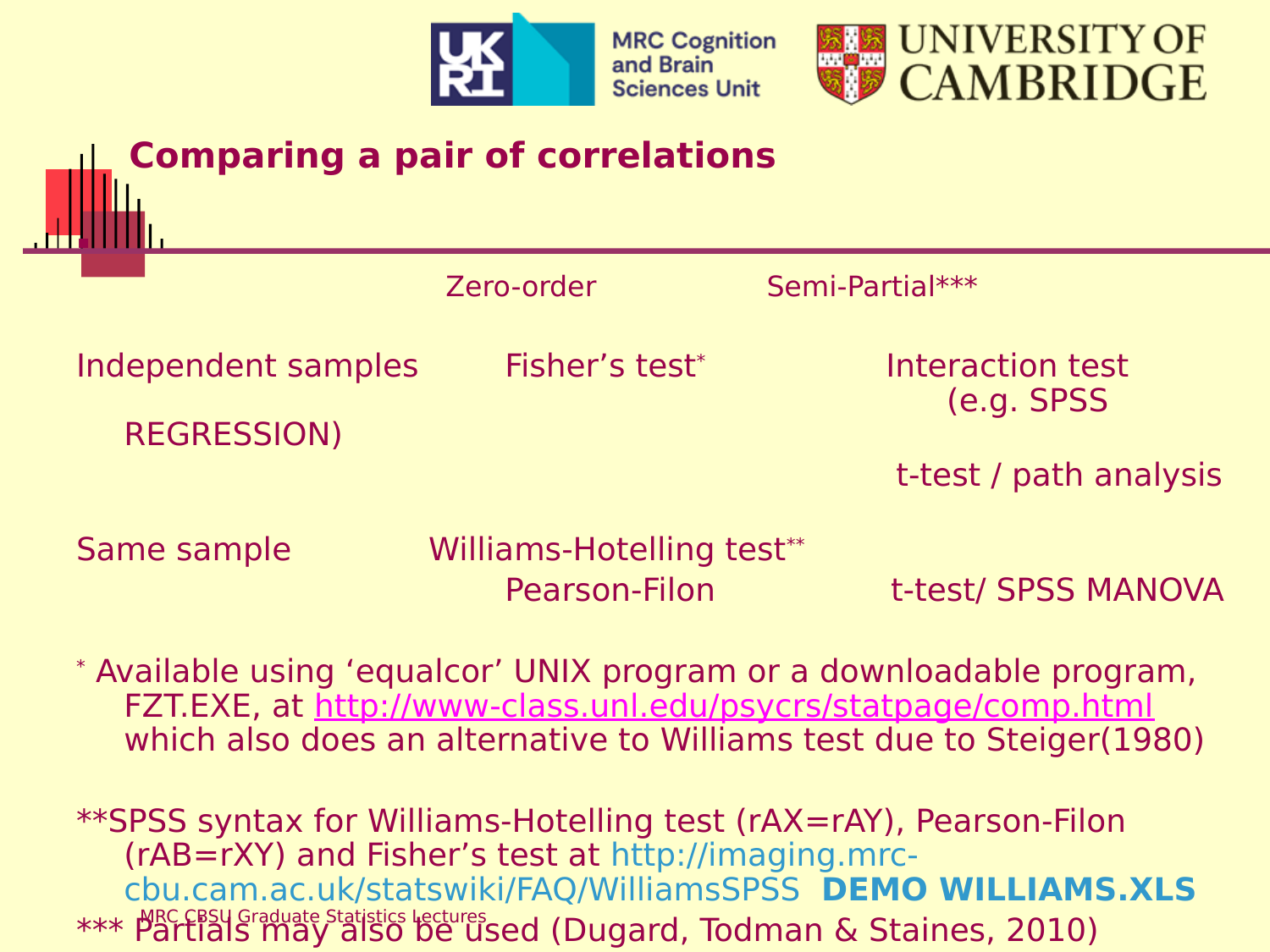

# Comparing a pair of correlations

             Zero-order 	                 Semi-Partial***

Independent samples	Fisher’s test*	       	Interaction test					                  	      (e.g. SPSS REGRESSION)
							 t-test / path analysis
Same sample	     Williams-Hotelling test**
				Pearson-Filon	             t-test/ SPSS MANOVA

* Available using ‘equalcor’ UNIX program or a downloadable program, FZT.EXE, at http://www-class.unl.edu/psycrs/statpage/comp.html which also does an alternative to Williams test due to Steiger(1980)

**SPSS syntax for Williams-Hotelling test (rAX=rAY), Pearson-Filon (rAB=rXY) and Fisher’s test at http://imaging.mrc- cbu.cam.ac.uk/statswiki/FAQ/WilliamsSPSS  DEMO WILLIAMS.XLS
*** Partials may also be used (Dugard, Todman & Staines, 2010)

MRC CBSU Graduate Statistics Lectures